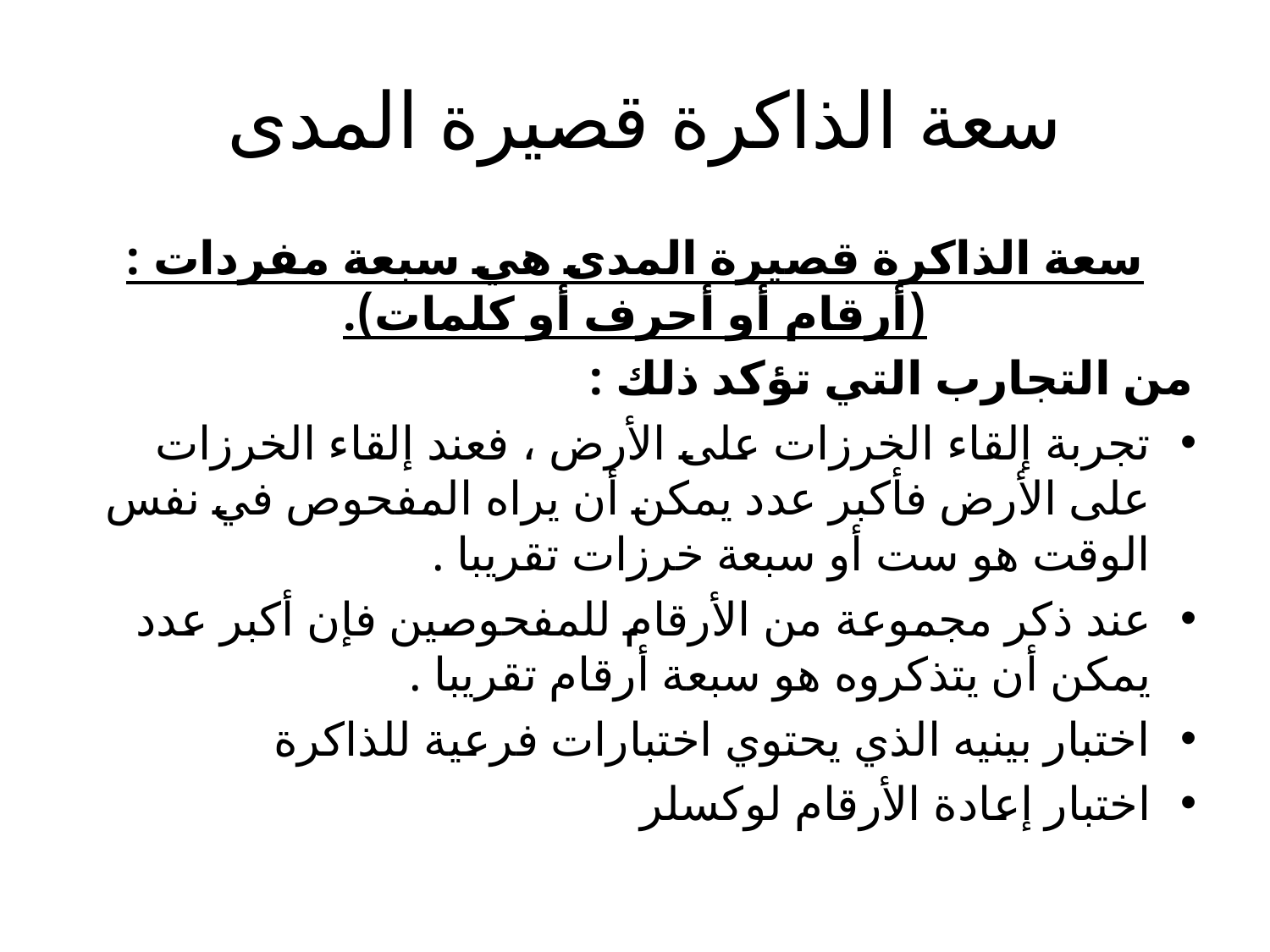

# سعة الذاكرة قصيرة المدى
سعة الذاكرة قصيرة المدى هي سبعة مفردات : (أرقام أو أحرف أو كلمات).
من التجارب التي تؤكد ذلك :
تجربة إلقاء الخرزات على الأرض ، فعند إلقاء الخرزات على الأرض فأكبر عدد يمكن أن يراه المفحوص في نفس الوقت هو ست أو سبعة خرزات تقريبا .
عند ذكر مجموعة من الأرقام للمفحوصين فإن أكبر عدد يمكن أن يتذكروه هو سبعة أرقام تقريبا .
اختبار بينيه الذي يحتوي اختبارات فرعية للذاكرة
اختبار إعادة الأرقام لوكسلر